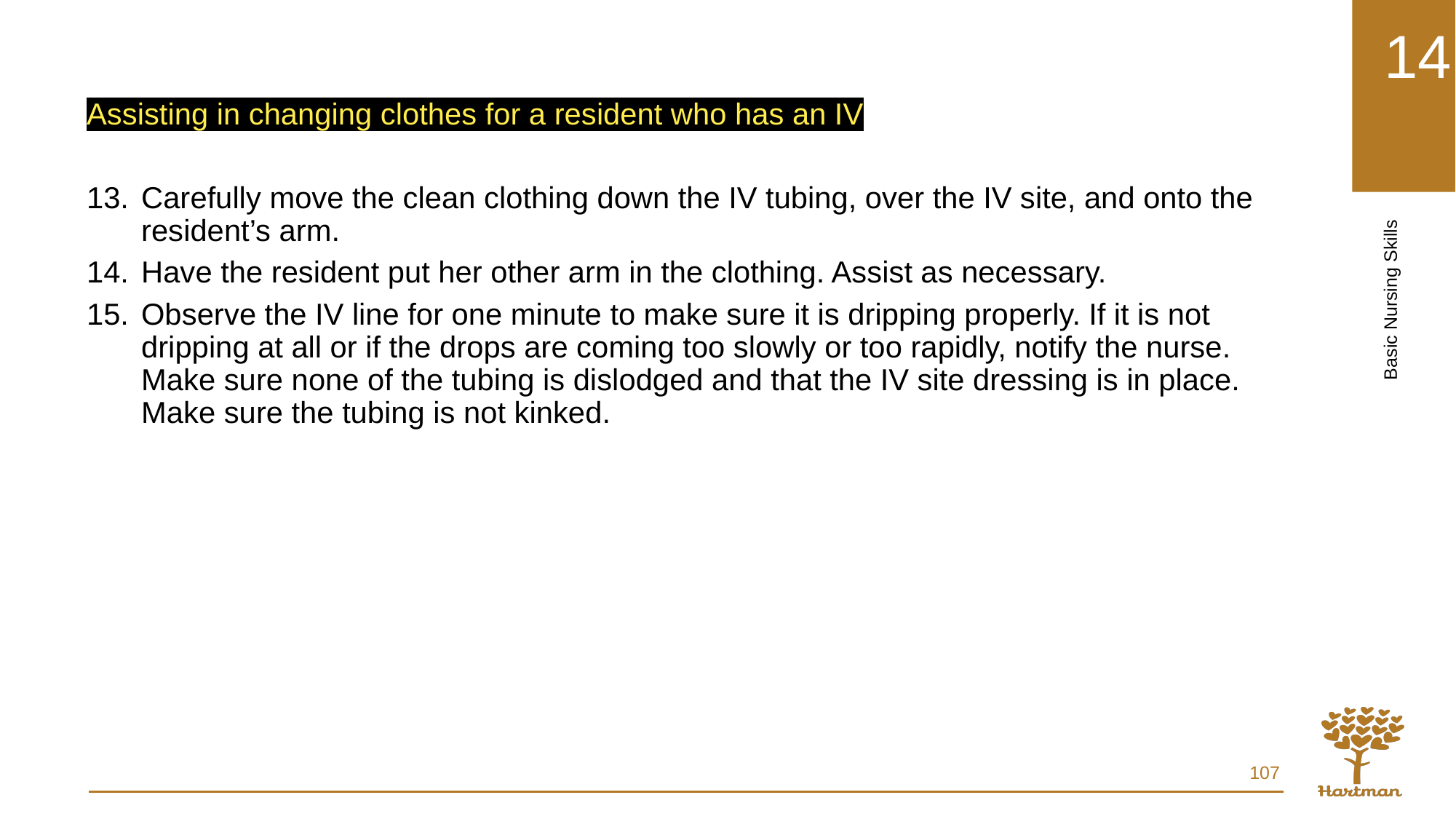

Assisting in changing clothes for a resident who has an IV

Carefully move the clean clothing down the IV tubing, over the IV site, and onto the resident’s arm.
Have the resident put her other arm in the clothing. Assist as necessary.
Observe the IV line for one minute to make sure it is dripping properly. If it is not dripping at all or if the drops are coming too slowly or too rapidly, notify the nurse. Make sure none of the tubing is dislodged and that the IV site dressing is in place. Make sure the tubing is not kinked.

107